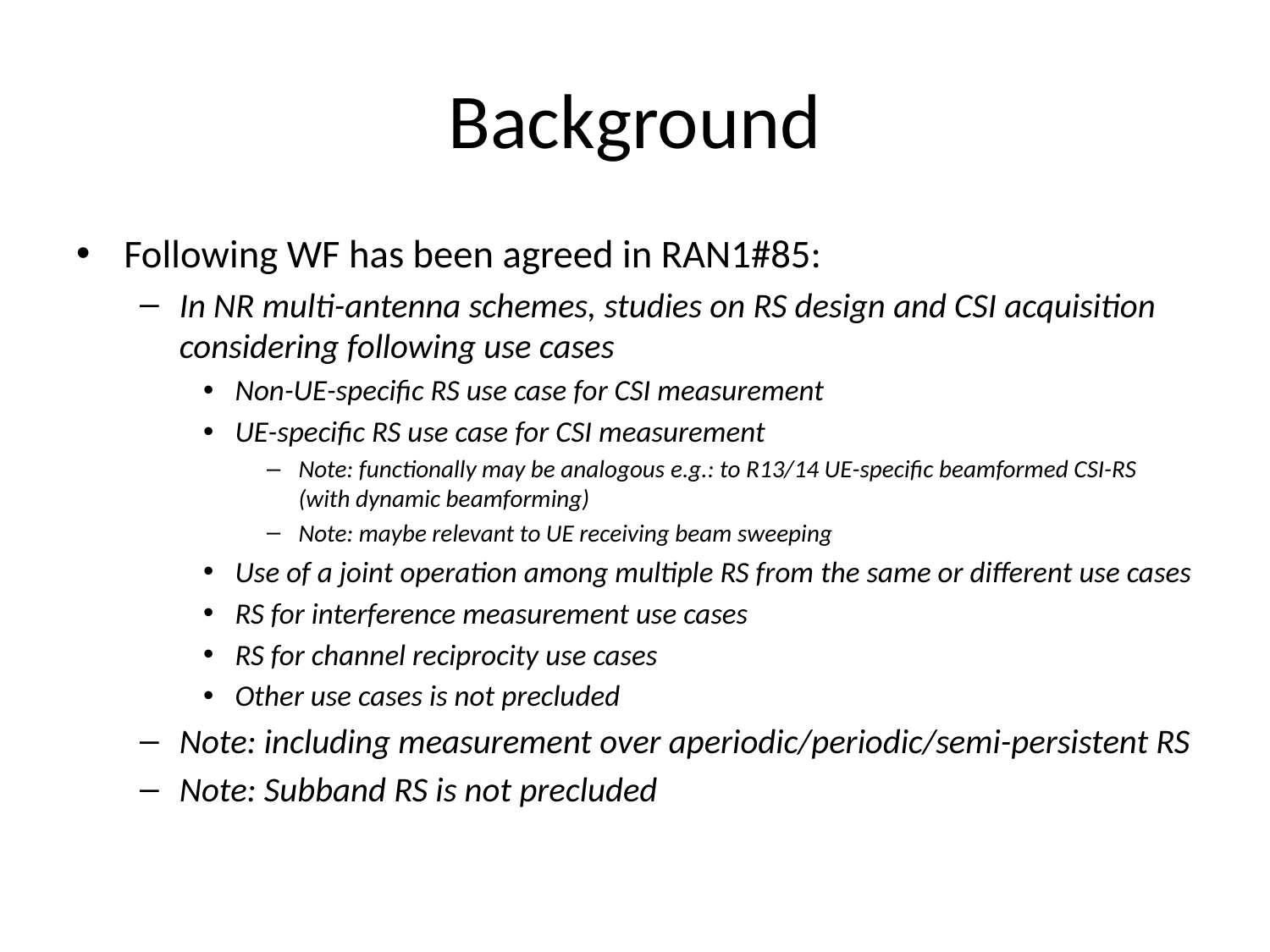

# Background
Following WF has been agreed in RAN1#85:
In NR multi-antenna schemes, studies on RS design and CSI acquisition considering following use cases
Non-UE-specific RS use case for CSI measurement
UE-specific RS use case for CSI measurement
Note: functionally may be analogous e.g.: to R13/14 UE-specific beamformed CSI-RS (with dynamic beamforming)
Note: maybe relevant to UE receiving beam sweeping
Use of a joint operation among multiple RS from the same or different use cases
RS for interference measurement use cases
RS for channel reciprocity use cases
Other use cases is not precluded
Note: including measurement over aperiodic/periodic/semi-persistent RS
Note: Subband RS is not precluded